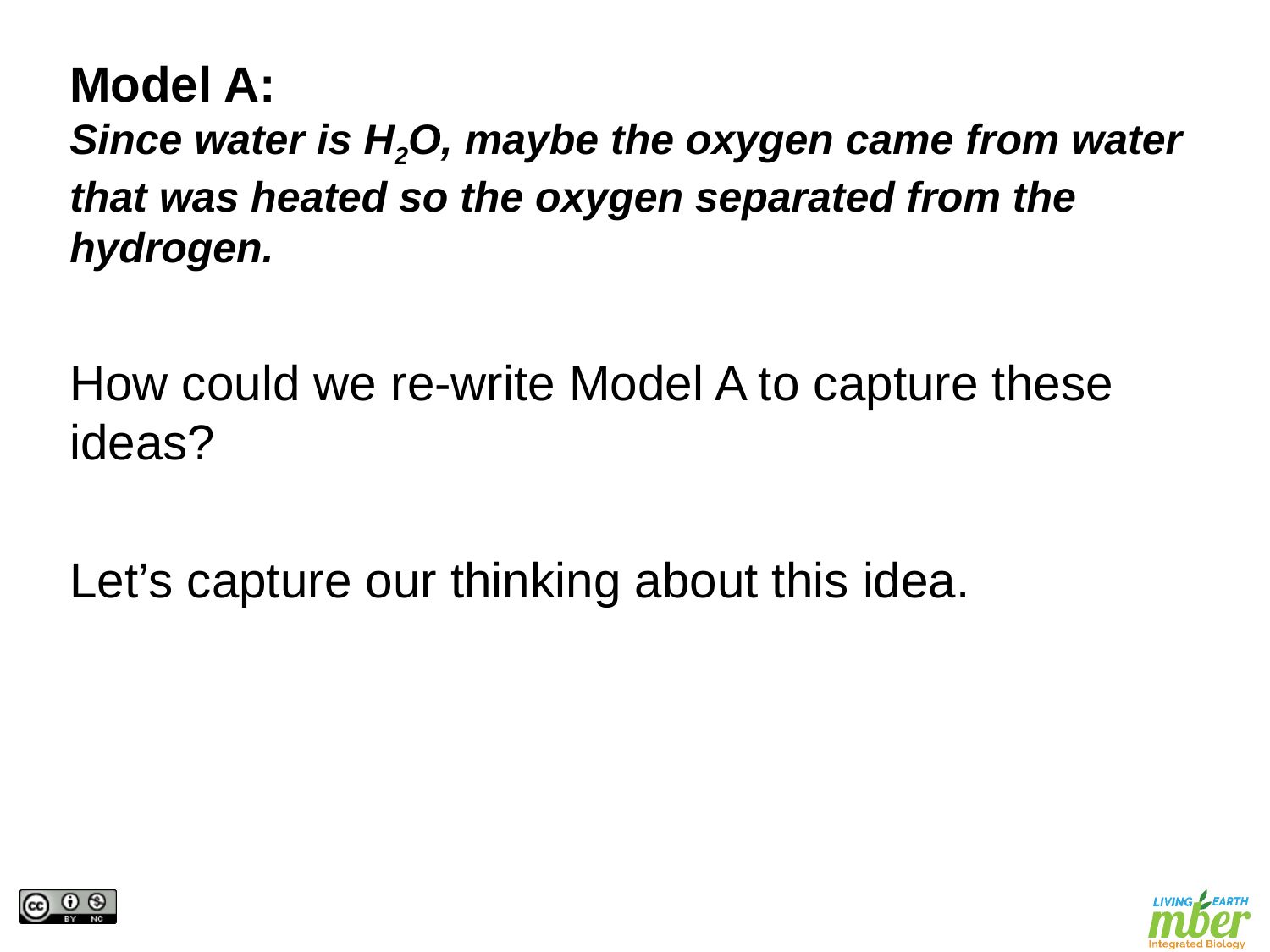

Model A:
Since water is H2O, maybe the oxygen came from water that was heated so the oxygen separated from the hydrogen.
How could we re-write Model A to capture these ideas?

Let’s capture our thinking about this idea.